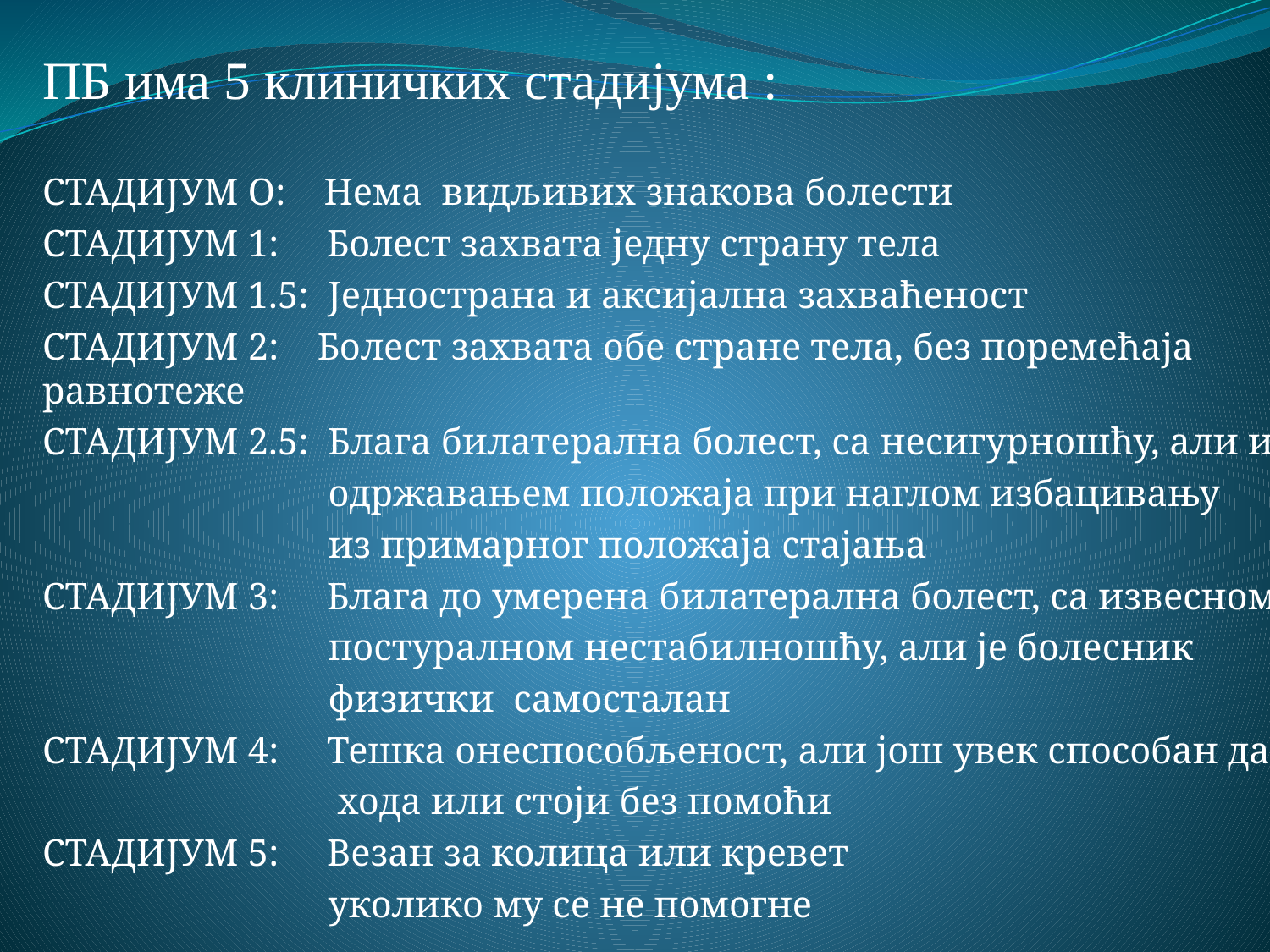

ПБ има 5 клиничких стадијума :

СТАДИЈУМ О:    Нема  видљивих знакова болести
СТАДИЈУМ 1:     Болест захвата једну страну тела
СТАДИЈУМ 1.5:  Једнострана и аксијална захваћеност
СТАДИЈУМ 2:    Болест захвата обе стране тела, без поремећаја      равнотеже
СТАДИЈУМ 2.5:  Блага билатерална болест, са несигурношћу, али и
                              одржавањем положаја при наглом избацивању
                              из примарног положаја стајања
СТАДИЈУМ 3:     Блага до умерена билатерална болест, са извесном
                              постуралном нестабилношћу, али је болесник
                              физички  самосталан
СТАДИЈУМ 4:     Тешка онеспособљеност, али још увек способан да
                               хода или стоји без помоћи
СТАДИЈУМ 5:     Везан за колица или кревет
                              уколико му се не помогне